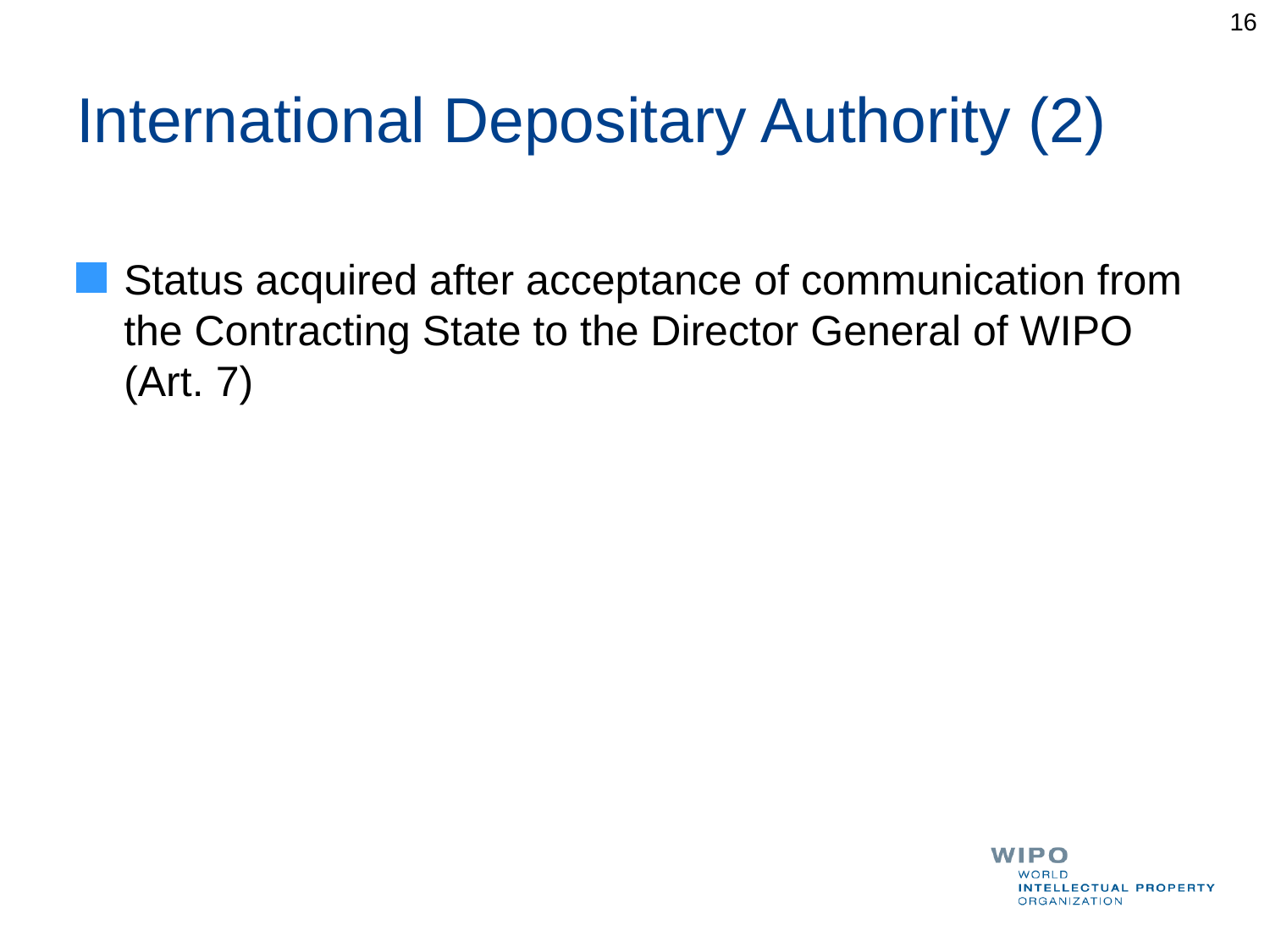

16
# International Depositary Authority (2)
Status acquired after acceptance of communication from the Contracting State to the Director General of WIPO
(Art. 7)